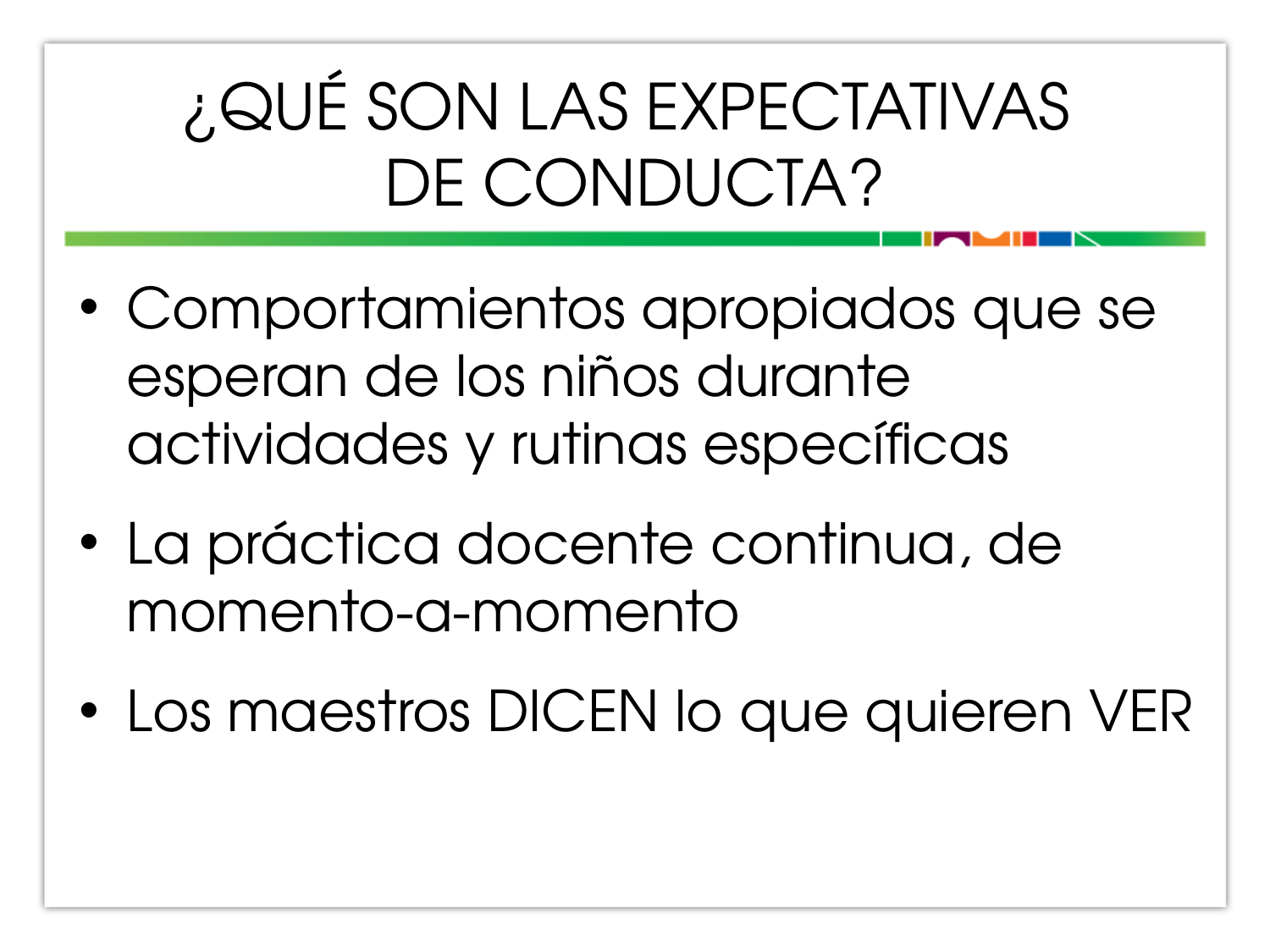

# ¿qué son las Expectativas de conducta?
Comportamientos apropiados que se esperan de los niños durante actividades y rutinas específicas
La práctica docente continua, de momento-a-momento
Los maestros DICEN lo que quieren VER